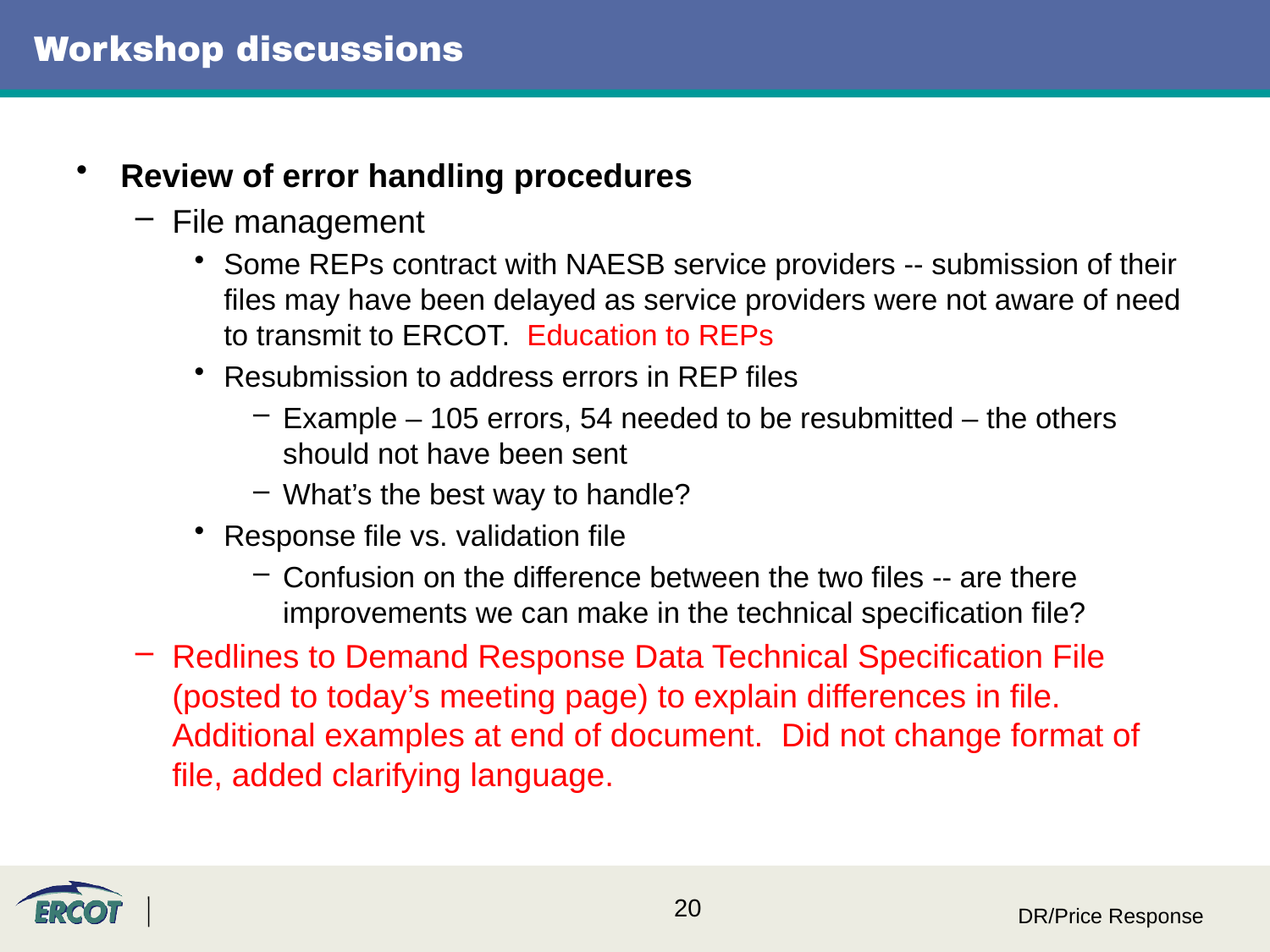

# Workshop discussions
Review of error handling procedures
File management
Some REPs contract with NAESB service providers -- submission of their files may have been delayed as service providers were not aware of need to transmit to ERCOT.  Education to REPs
Resubmission to address errors in REP files
Example – 105 errors, 54 needed to be resubmitted – the others should not have been sent
What’s the best way to handle?
Response file vs. validation file
Confusion on the difference between the two files -- are there improvements we can make in the technical specification file?
Redlines to Demand Response Data Technical Specification File (posted to today’s meeting page) to explain differences in file.  Additional examples at end of document.  Did not change format of file, added clarifying language.

DR/Price Response